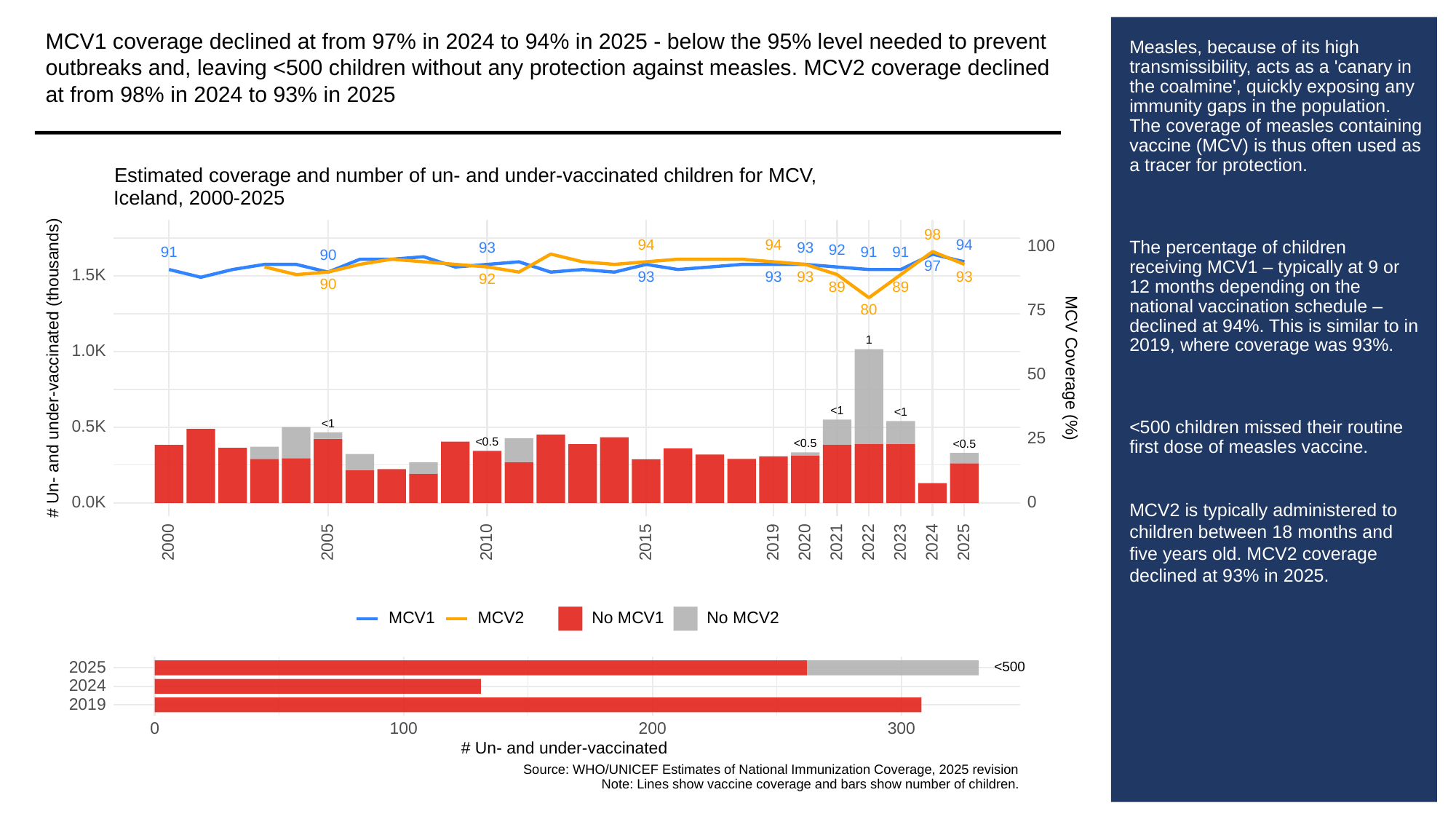

MCV1 coverage declined at from 97% in 2024 to 94% in 2025 - below the 95% level needed to prevent outbreaks and, leaving <500 children without any protection against measles. MCV2 coverage declined at from 98% in 2024 to 93% in 2025
# Measles, because of its high transmissibility, acts as a 'canary in the coalmine', quickly exposing any immunity gaps in the population. The coverage of measles containing vaccine (MCV) is thus often used as a tracer for protection.

The percentage of children receiving MCV1 – typically at 9 or 12 months depending on the national vaccination schedule – declined at 94%. This is similar to in 2019, where coverage was 93%.

<500 children missed their routine first dose of measles vaccine.

MCV2 is typically administered to children between 18 months and five years old. MCV2 coverage declined at 93% in 2025.

Estimated coverage and number of un- and under-vaccinated children for MCV,
Iceland, 2000-2025

98

94
94
94
100
93
93
92
91
91
91
90

97
1.5K
93
93
93
93
92

90
89
89
75
80

1
1.0K

# Un- and under-vaccinated (thousands)
MCV Coverage (%)
50

<1
<1

<1
0.5K

25

<0.5

<0.5
<0.5

0.0K
0

2023
2000
2005
2010
2015
2019
2020
2021
2022
2024
2025

MCV1
MCV2
No MCV1
No MCV2

2025
<500

2024

2019

300
0
100
200
# Un- and under-vaccinated
Source: WHO/UNICEF Estimates of National Immunization Coverage, 2025 revision
Note: Lines show vaccine coverage and bars show number of children.